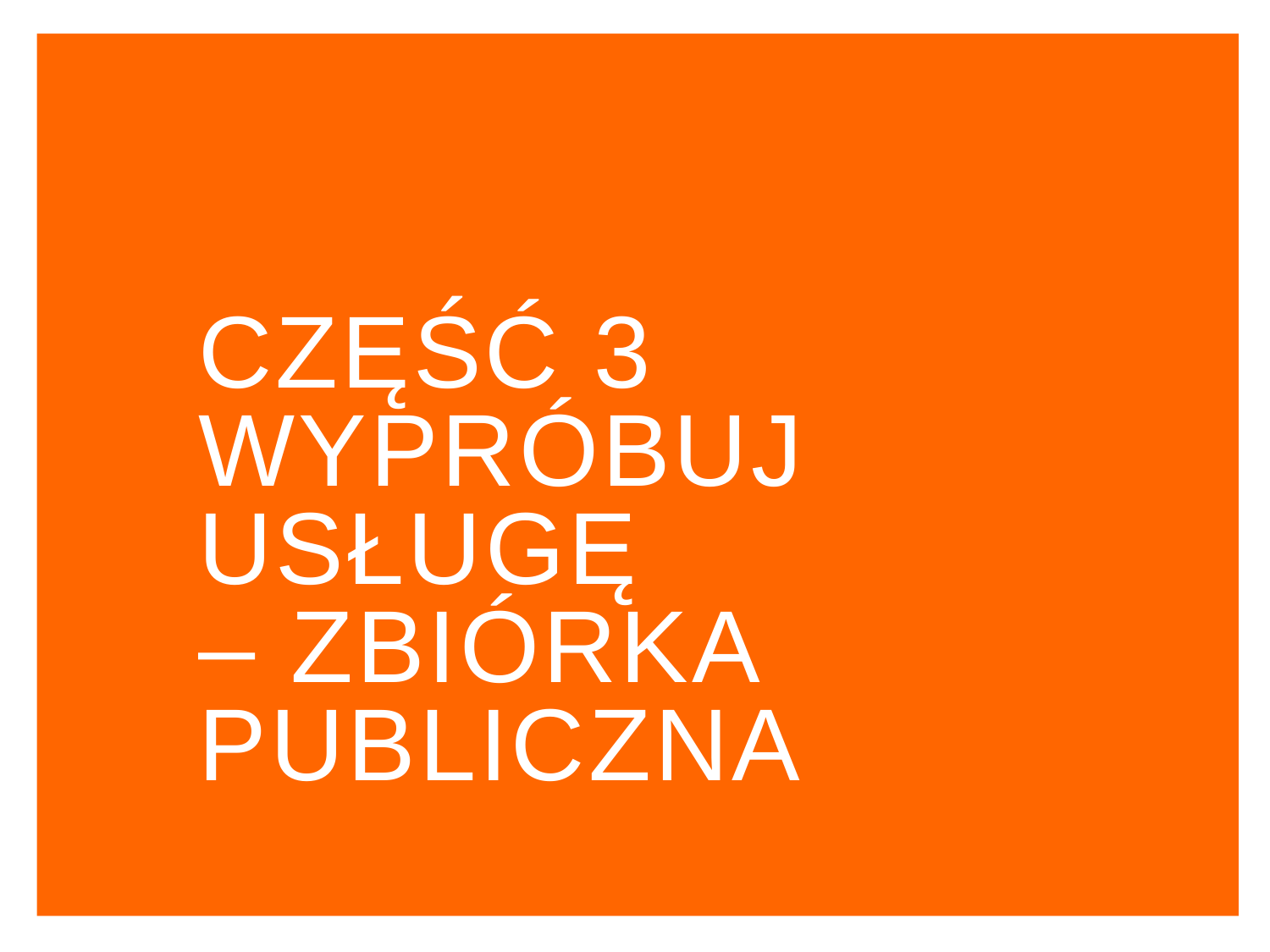

# Część 3 Wypróbuj usługę – zbiórka publiczna